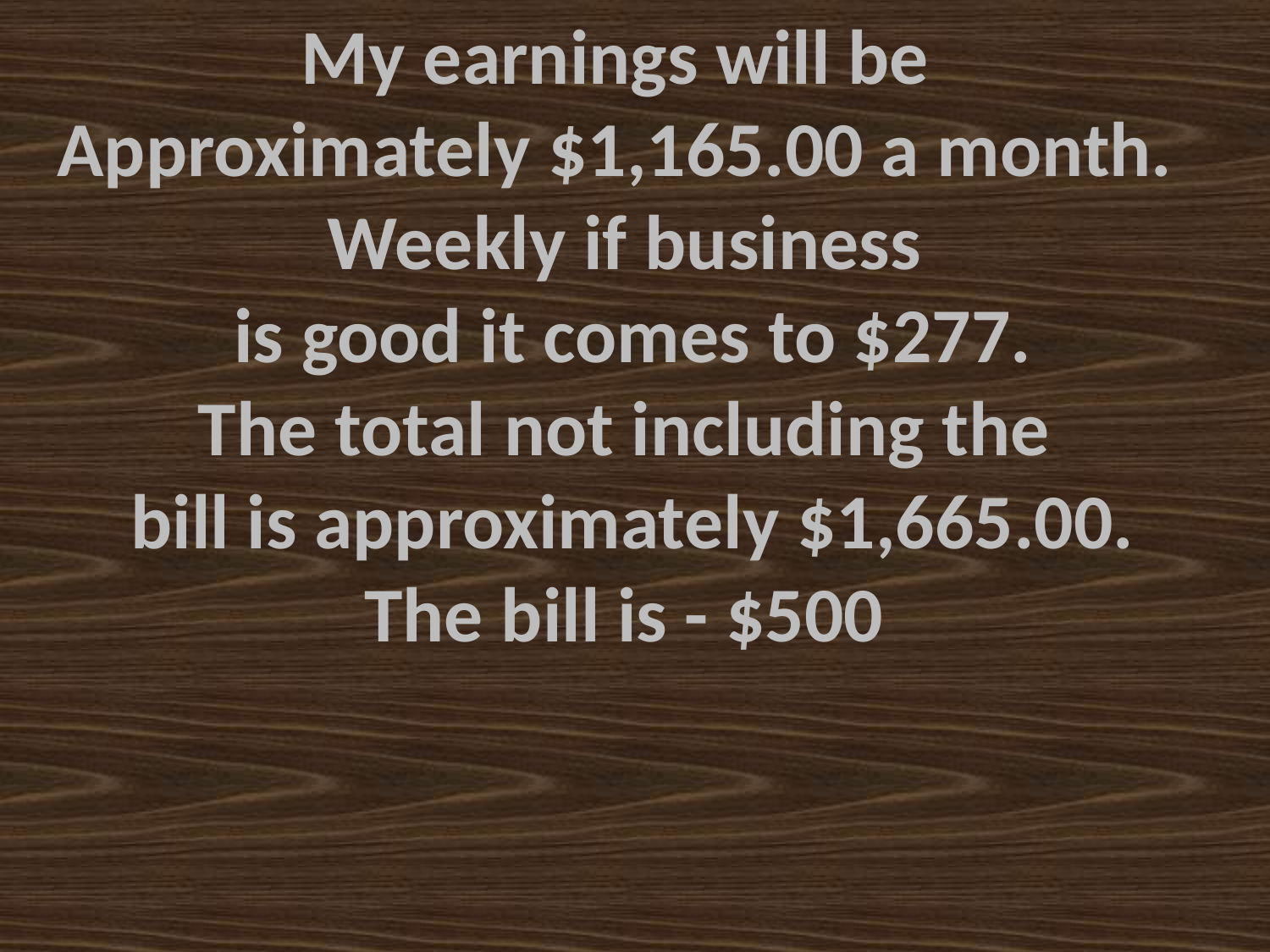

My earnings will be
Approximately $1,165.00 a month.
Weekly if business
 is good it comes to $277.
The total not including the
 bill is approximately $1,665.00.
The bill is - $500